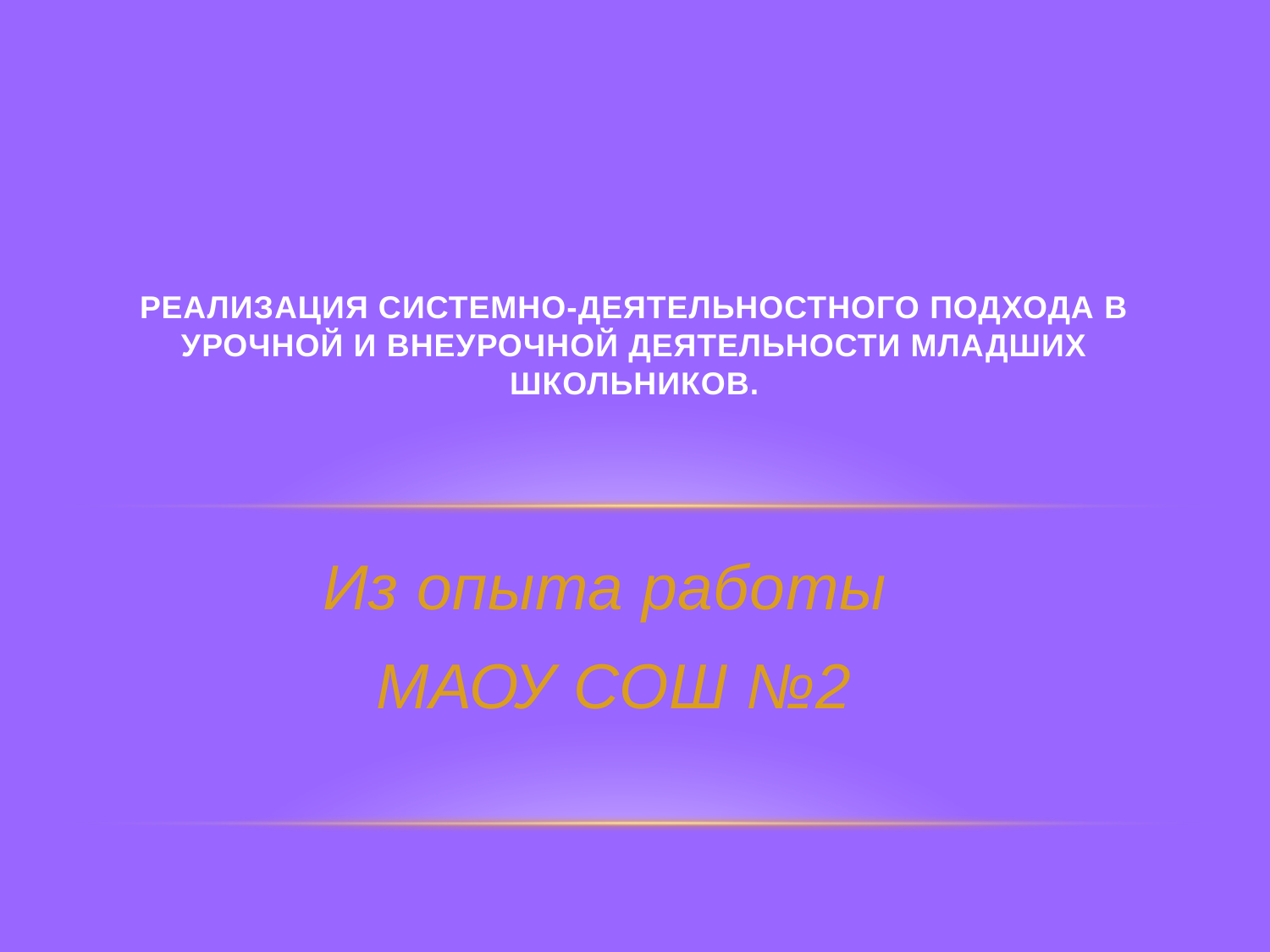

# Реализация системно-деятельностного подхода в урочной и внеурочной деятельности младших школьников.
Из опыта работы
МАОУ СОШ №2